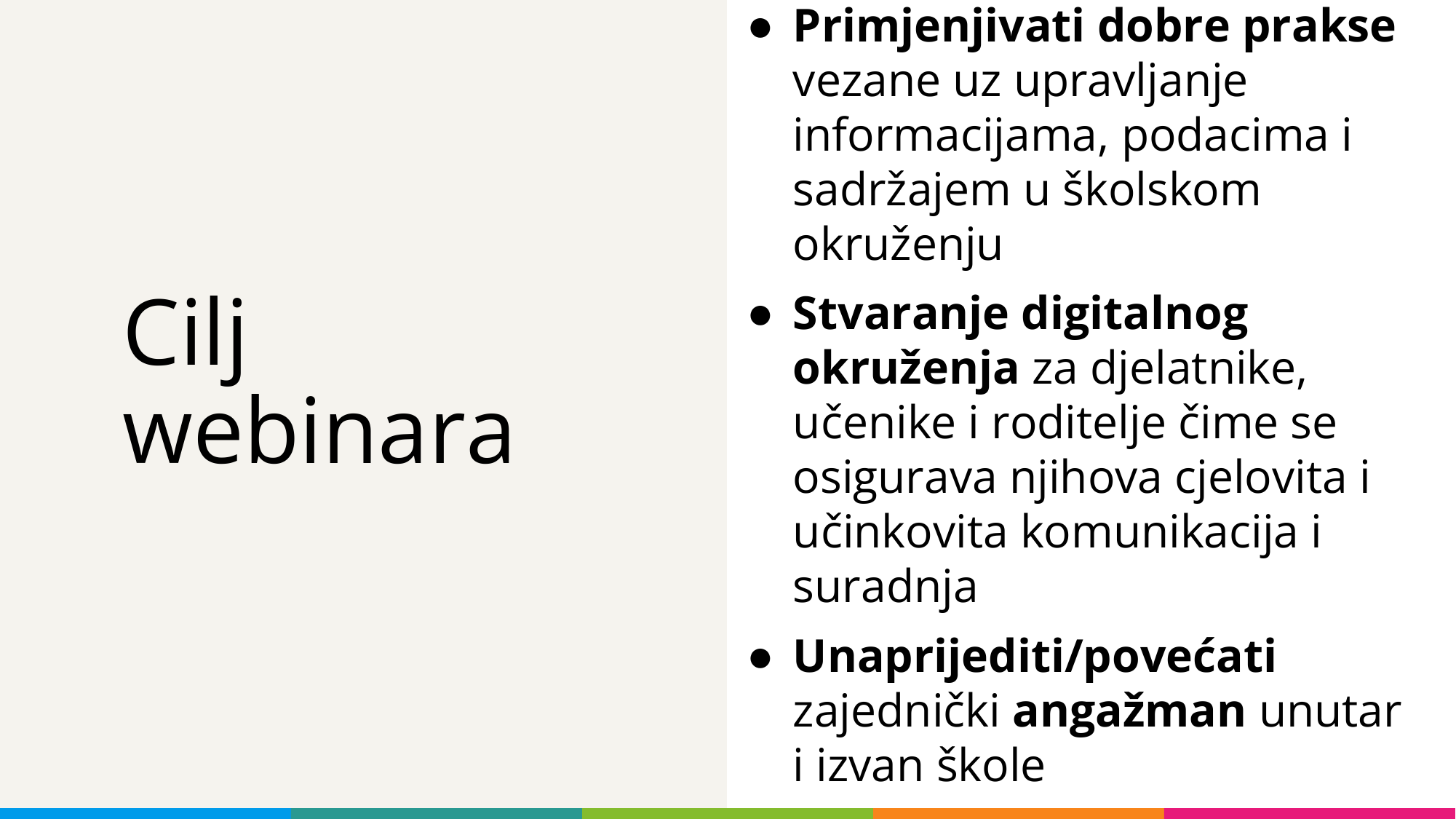

Primjenjivati dobre prakse vezane uz upravljanje informacijama, podacima i sadržajem u školskom okruženju
Stvaranje digitalnog okruženja za djelatnike, učenike i roditelje čime se osigurava njihova cjelovita i učinkovita komunikacija i suradnja
Unaprijediti/povećati zajednički angažman unutar i izvan škole
# Cilj webinara